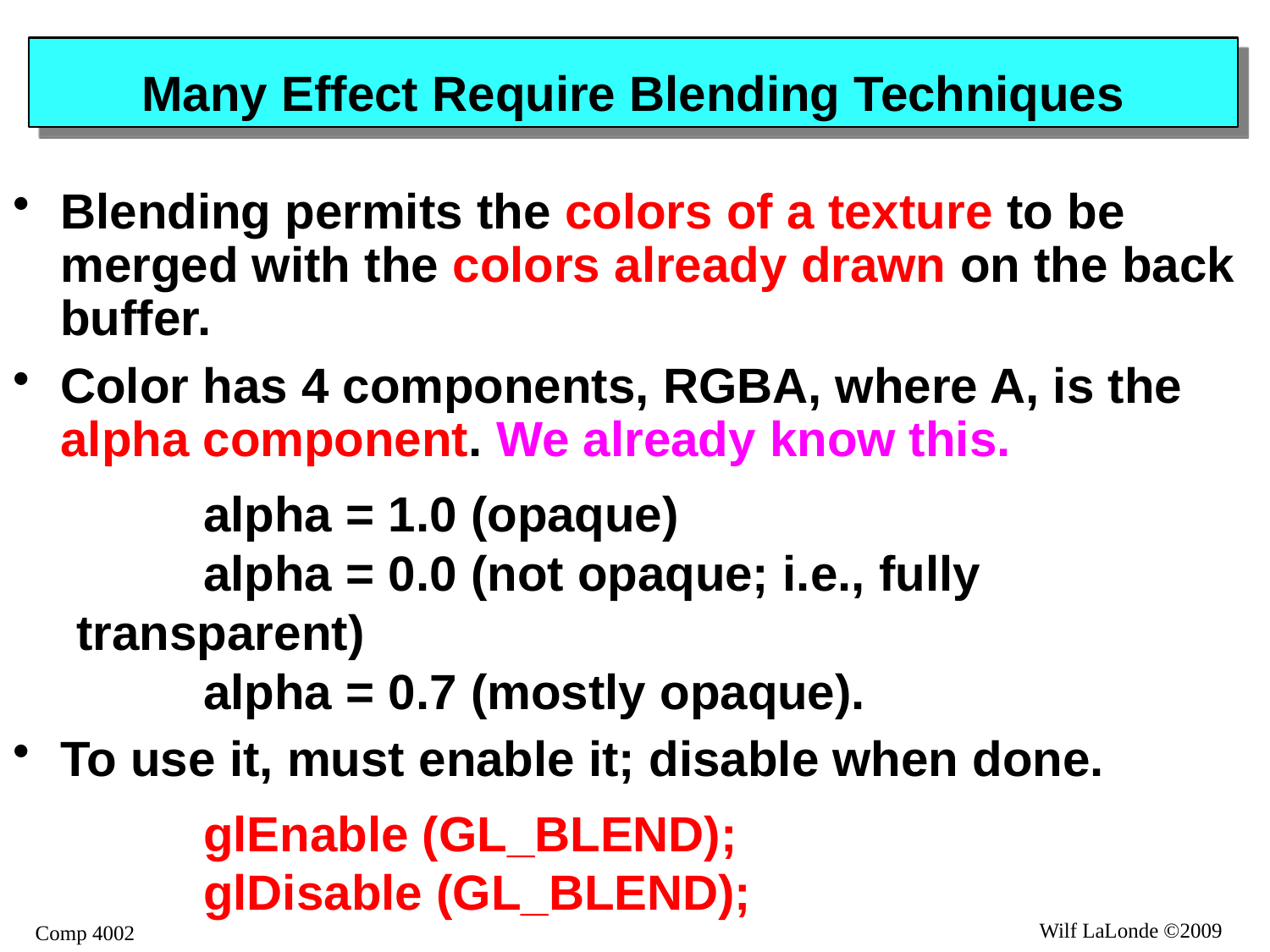

# Many Effect Require Blending Techniques
Blending permits the colors of a texture to be merged with the colors already drawn on the back buffer.
Color has 4 components, RGBA, where A, is the alpha component. We already know this.
	alpha = 1.0 (opaque)
	alpha = 0.0 (not opaque; i.e., fully transparent)
	alpha = 0.7 (mostly opaque).
To use it, must enable it; disable when done.
	glEnable (GL_BLEND);
	glDisable (GL_BLEND);